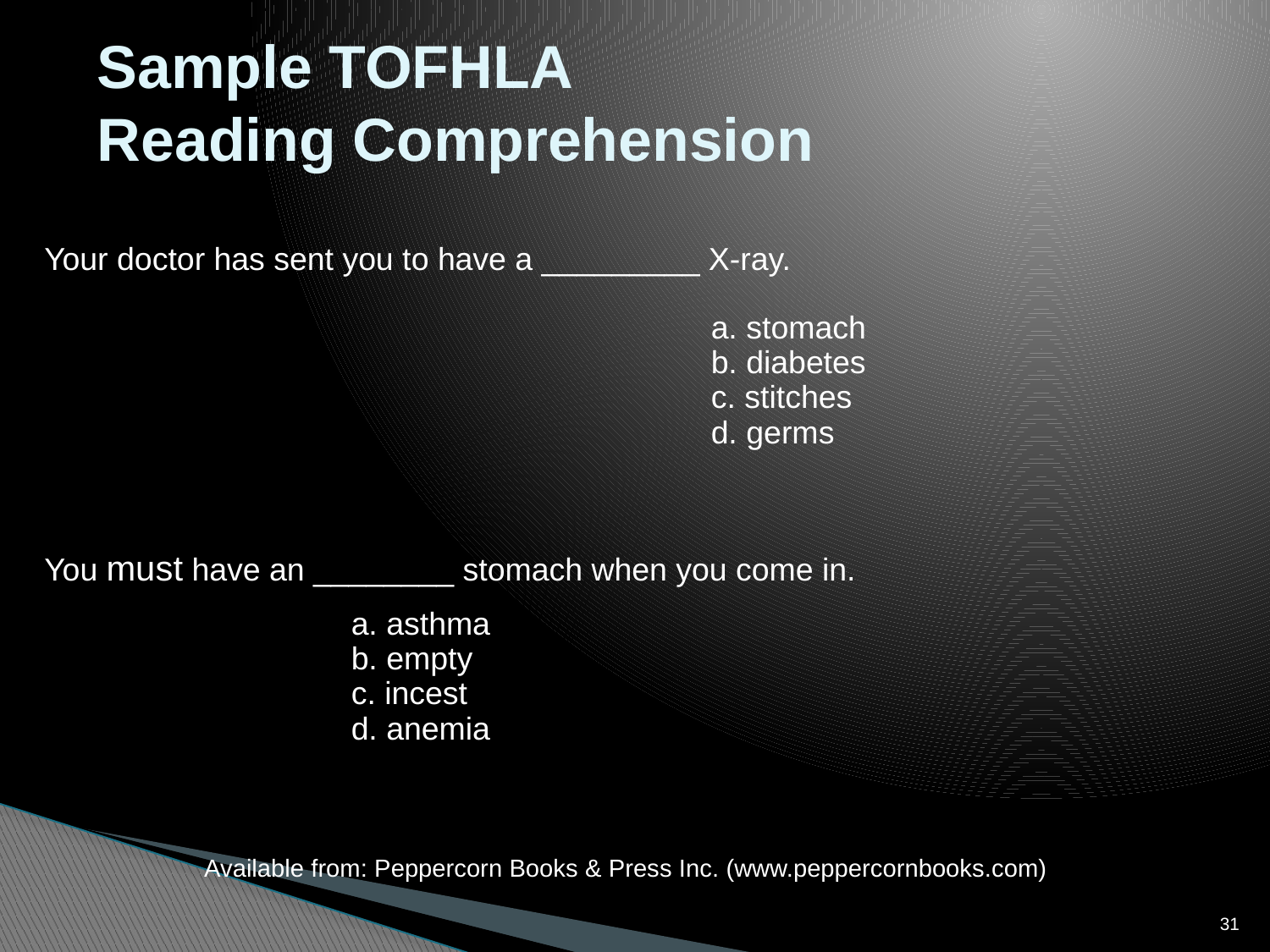

# Sample TOFHLA Reading Comprehension
Your doctor has sent you to have a _________ X-ray.
a. stomach
b. diabetes
c. stitches
d. germs
You must have an ________ stomach when you come in.
a. asthma
b. empty
c. incest
d. anemia
Available from: Peppercorn Books & Press Inc. (www.peppercornbooks.com)
31